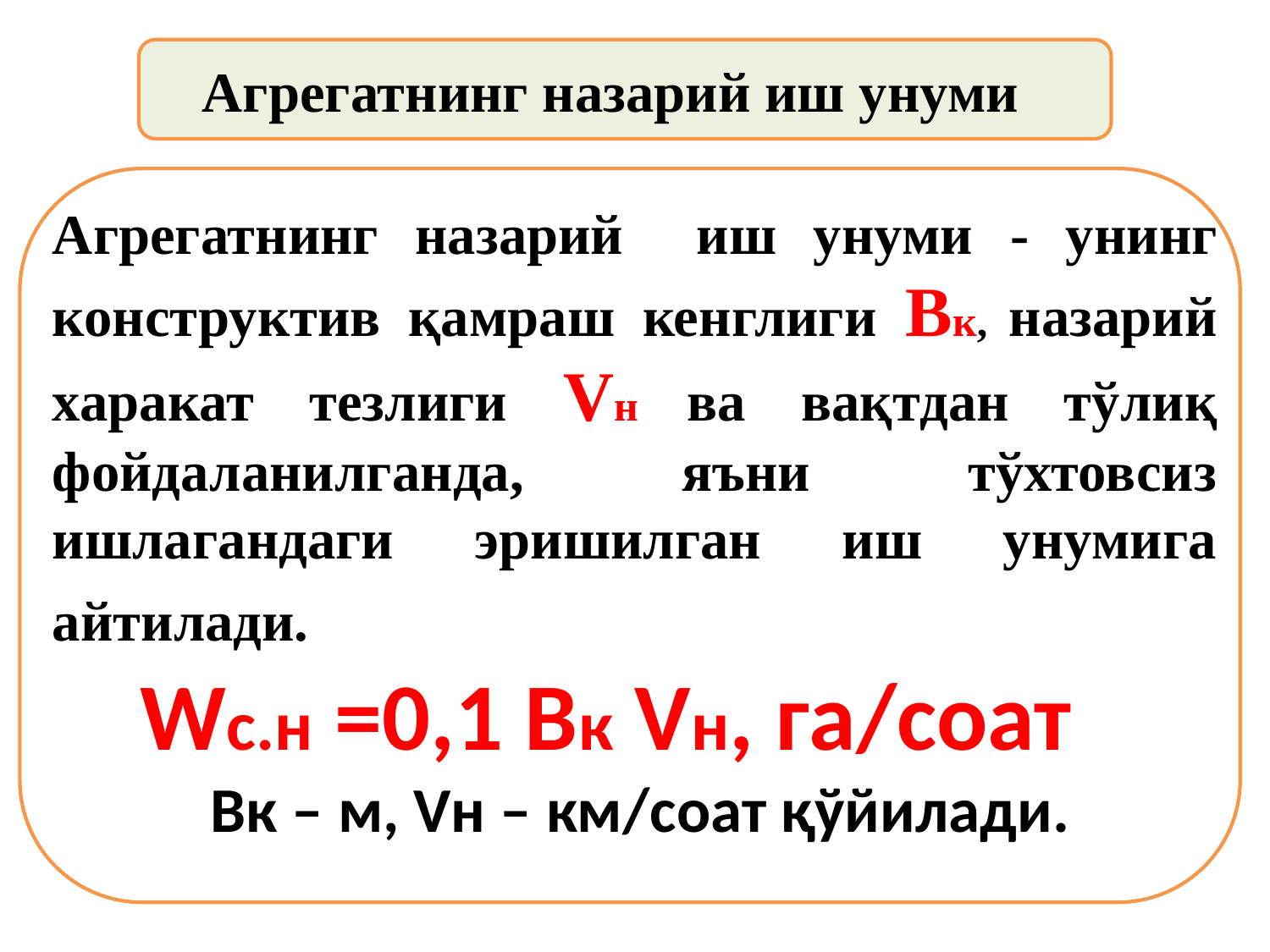

Агрегатнинг назарий иш унуми

Агрегатнинг назарий  иш унуми - унинг конструктив қамраш кенглиги Вк, назарий харакат тезлиги Vн ва вақтдан тўлиқ фойдаланилганда, яъни тўхтовсиз ишлагандаги эришилган иш унумига айтилади.
     Wс.н =0,1 Вк Vн, га/соат
           Вк – м, Vн – км/соат қўйилади.